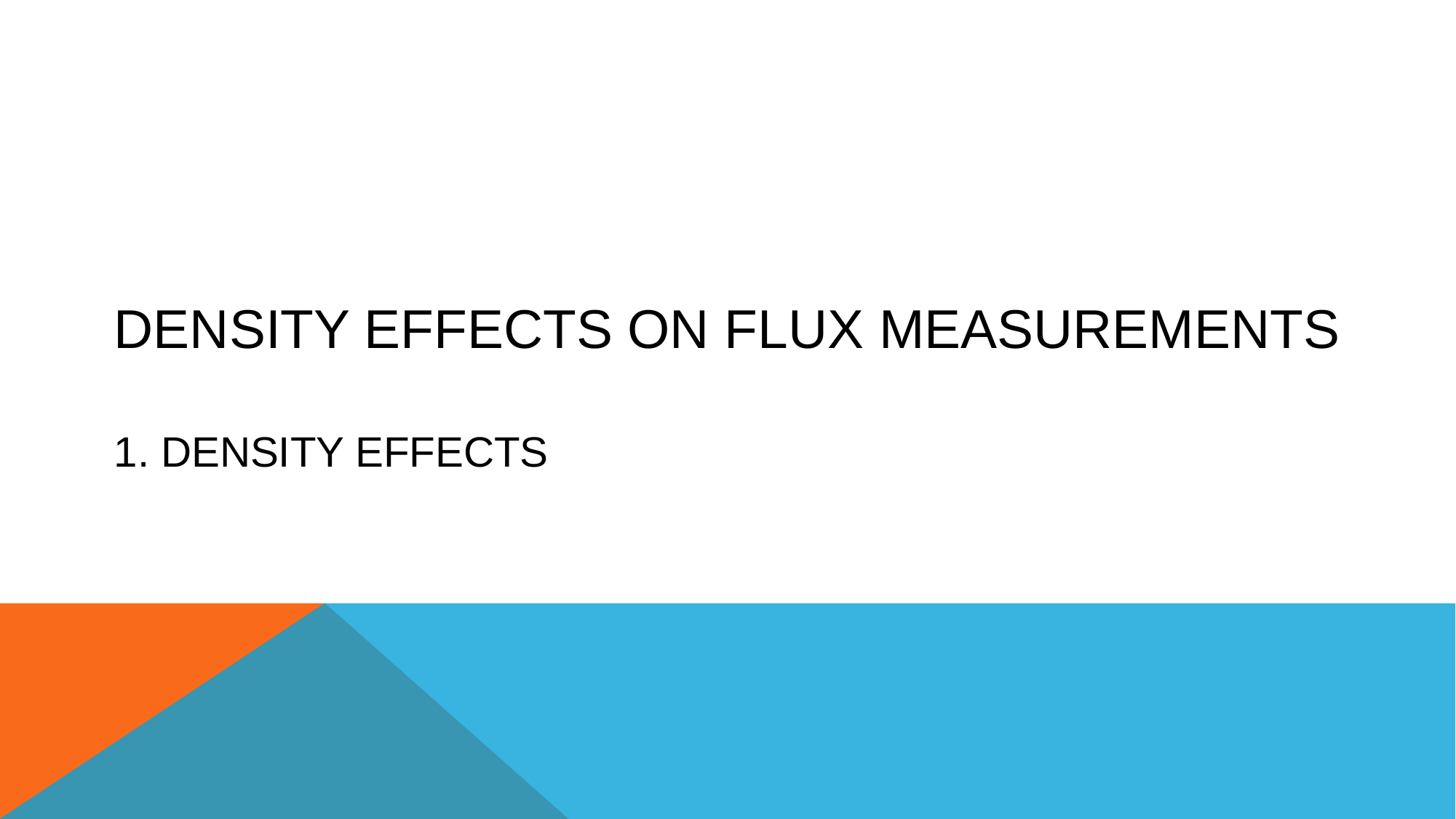

# Density effects on flux measurements 1. Density effects